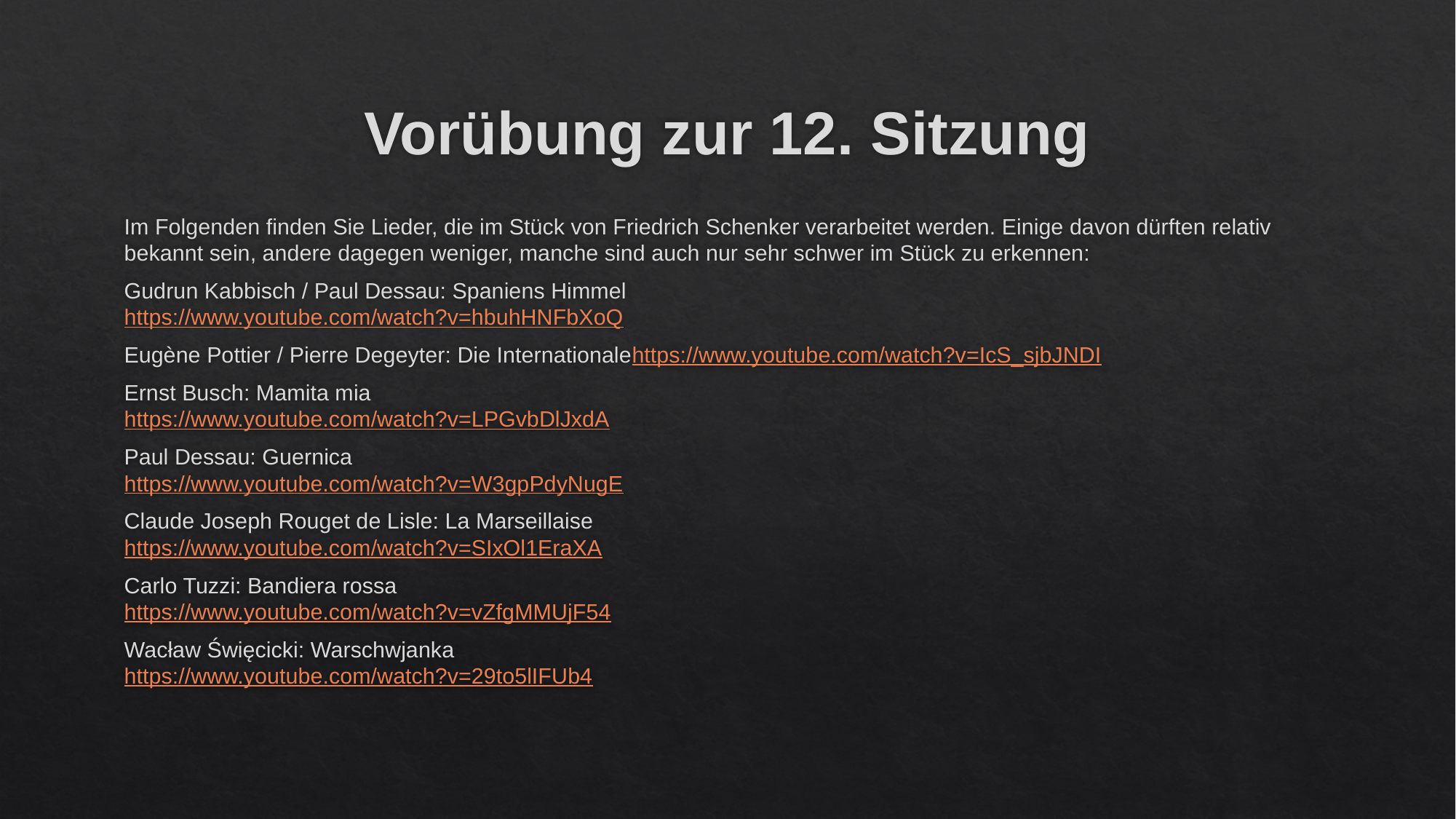

# Vorübung zur 12. Sitzung
Im Folgenden finden Sie Lieder, die im Stück von Friedrich Schenker verarbeitet werden. Einige davon dürften relativ bekannt sein, andere dagegen weniger, manche sind auch nur sehr schwer im Stück zu erkennen:
Gudrun Kabbisch / Paul Dessau: Spaniens Himmel
https://www.youtube.com/watch?v=hbuhHNFbXoQ
Eugène Pottier / Pierre Degeyter: Die Internationale
https://www.youtube.com/watch?v=IcS_sjbJNDI
Ernst Busch: Mamita mia
https://www.youtube.com/watch?v=LPGvbDlJxdA
Paul Dessau: Guernica
https://www.youtube.com/watch?v=W3gpPdyNugE
Claude Joseph Rouget de Lisle: La Marseillaise
https://www.youtube.com/watch?v=SIxOl1EraXA
Carlo Tuzzi: Bandiera rossa
https://www.youtube.com/watch?v=vZfgMMUjF54
Wacław Święcicki: Warschwjanka
https://www.youtube.com/watch?v=29to5lIFUb4